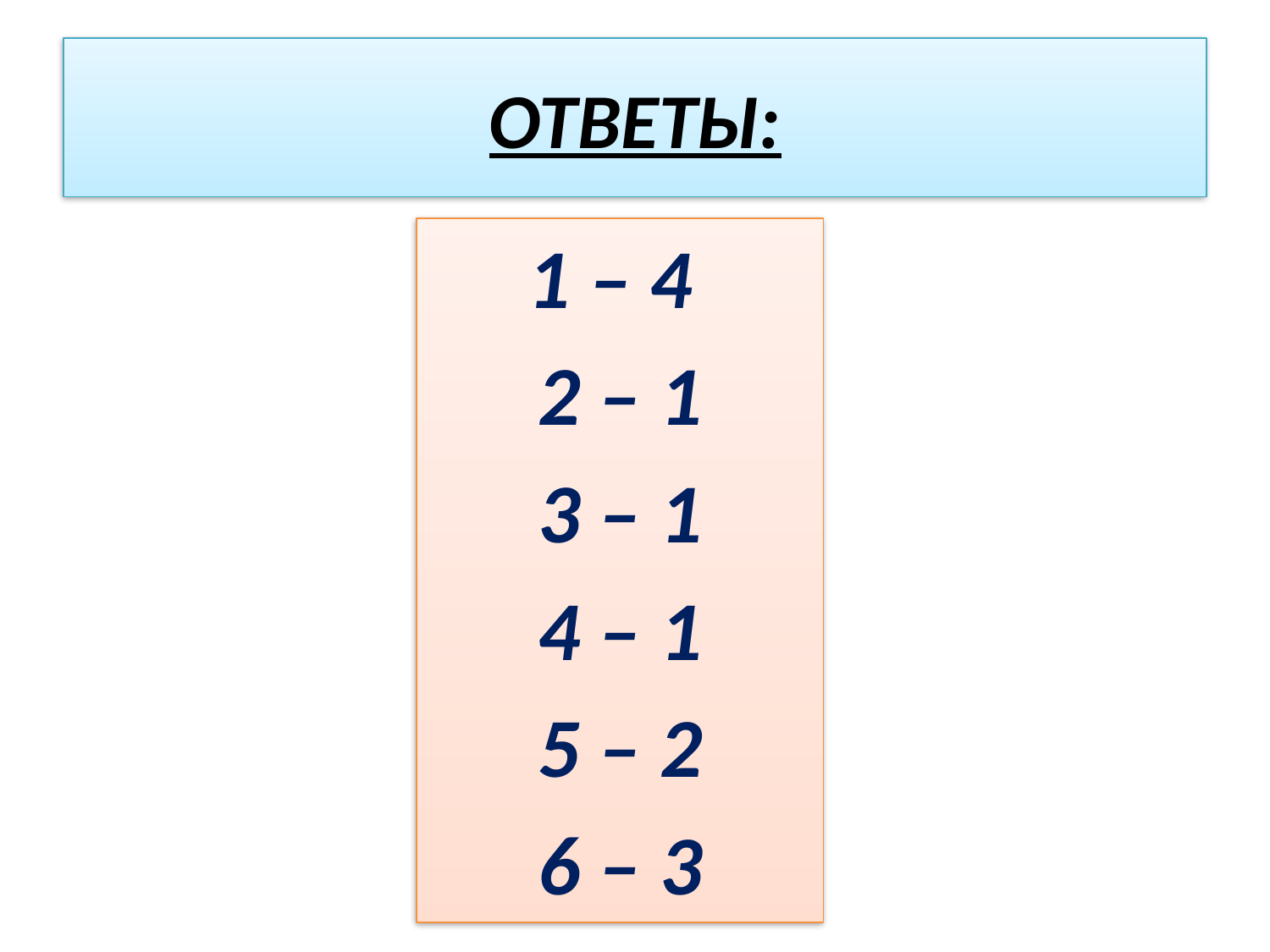

# ОТВЕТЫ:
1 – 4
2 – 1
3 – 1
4 – 1
5 – 2
6 – 3